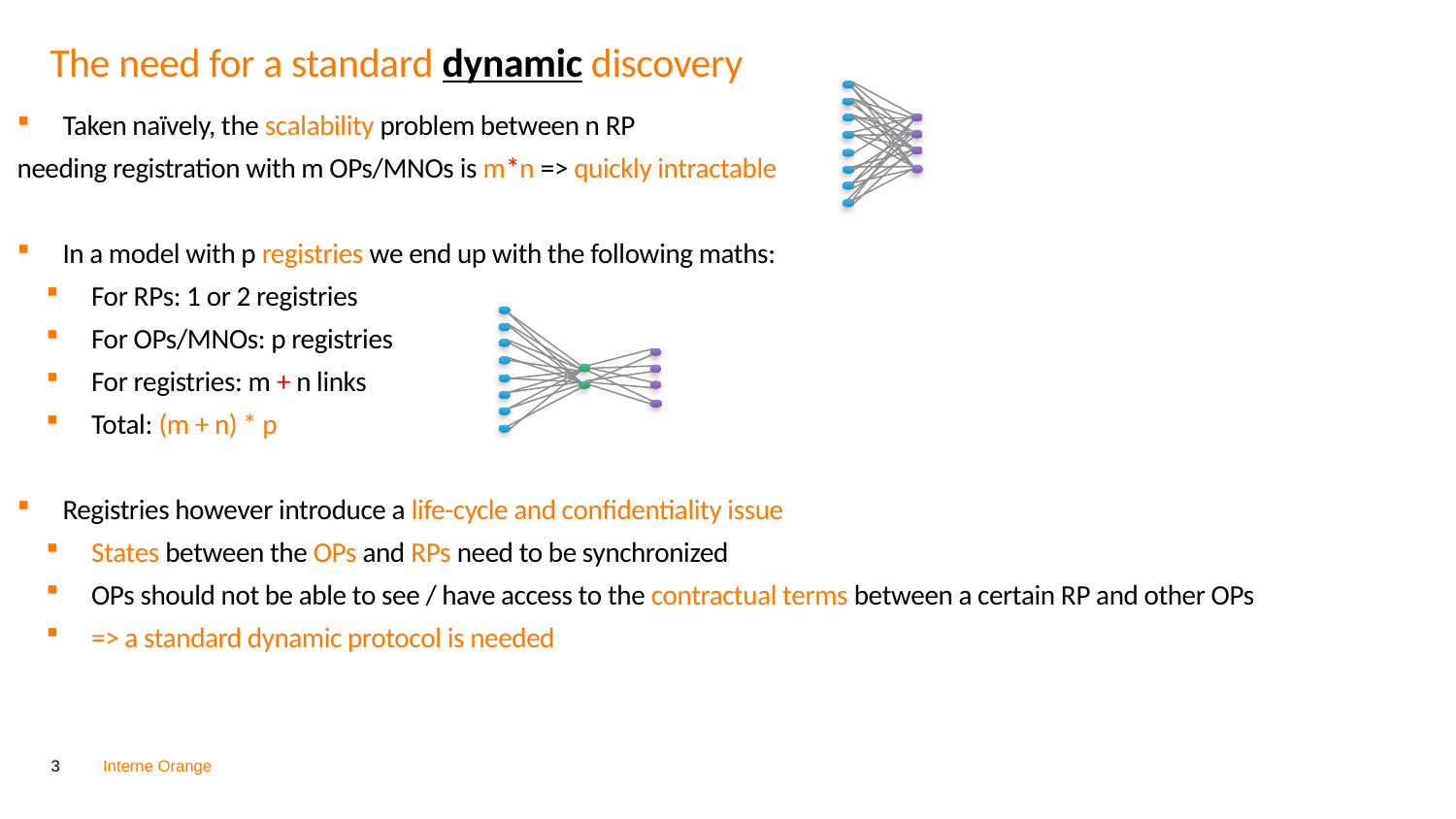

# The need for a standard dynamic discovery

Taken naïvely, the scalability problem between n RP
needing registration with m OPs/MNOs is m*n => quickly intractable

In a model with p registries we end up with the following maths:
For RPs: 1 or 2 registries
For OPs/MNOs: p registries
For registries: m + n links
Total: (m + n) * p

Registries however introduce a life-cycle and confidentiality issue
States between the OPs and RPs need to be synchronized
OPs should not be able to see / have access to the contractual terms between a certain RP and other OPs
=> a standard dynamic protocol is needed